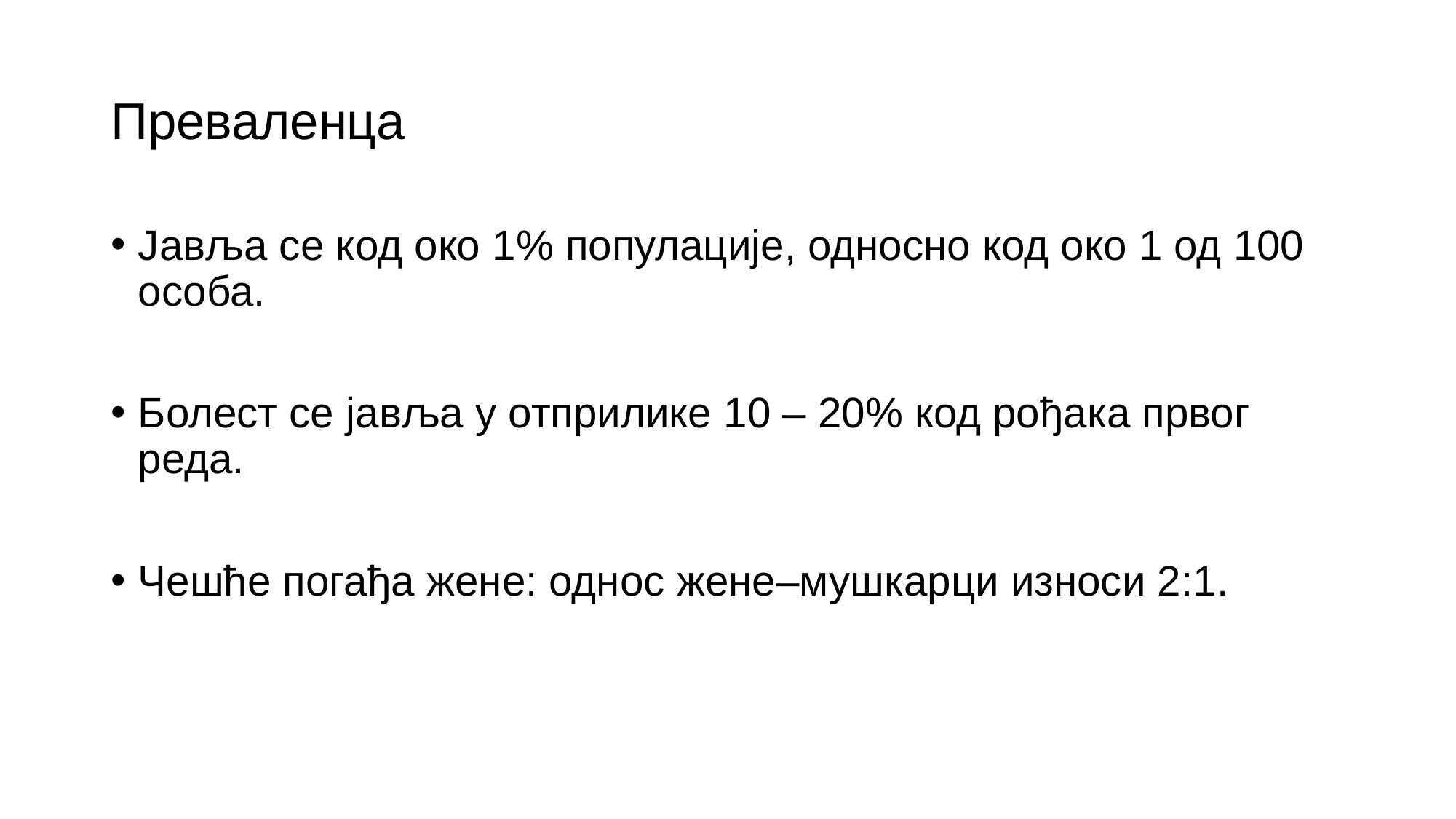

# Преваленца
Јавља се код око 1% популације, односно код око 1 од 100 особа.

Болест се јавља у отприлике 10 – 20% код рођака првог реда.

Чешће погађа жене: однос жене–мушкарци износи 2:1.